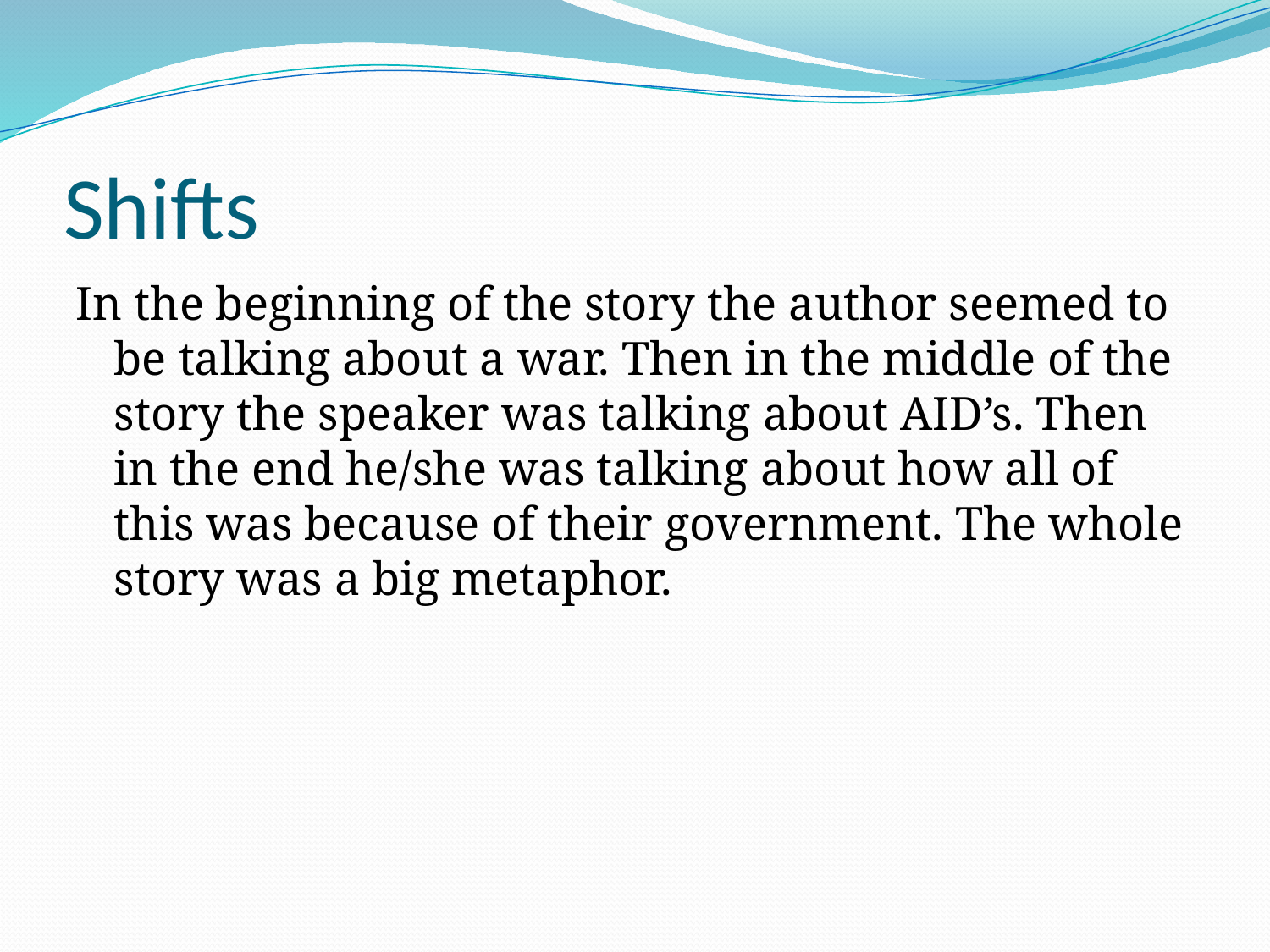

# Shifts
In the beginning of the story the author seemed to be talking about a war. Then in the middle of the story the speaker was talking about AID’s. Then in the end he/she was talking about how all of this was because of their government. The whole story was a big metaphor.